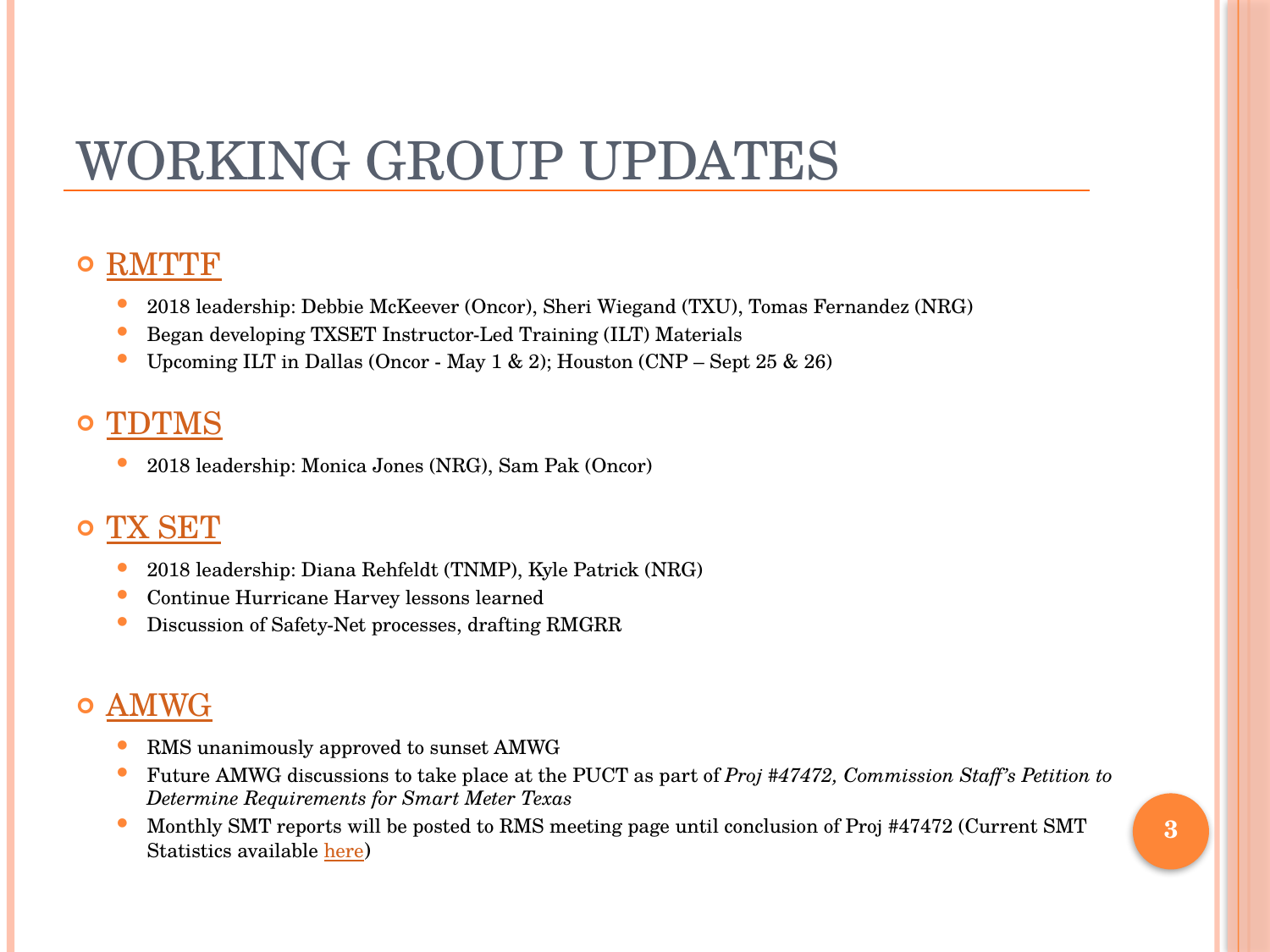

# Working Group Updates

RMTTF
2018 leadership: Debbie McKeever (Oncor), Sheri Wiegand (TXU), Tomas Fernandez (NRG)
Began developing TXSET Instructor-Led Training (ILT) Materials
Upcoming ILT in Dallas (Oncor - May 1 & 2); Houston (CNP – Sept 25 & 26)

TDTMS
2018 leadership: Monica Jones (NRG), Sam Pak (Oncor)

TX SET
2018 leadership: Diana Rehfeldt (TNMP), Kyle Patrick (NRG)
Continue Hurricane Harvey lessons learned
Discussion of Safety-Net processes, drafting RMGRR

AMWG
RMS unanimously approved to sunset AMWG
Future AMWG discussions to take place at the PUCT as part of Proj #47472, Commission Staff’s Petition to Determine Requirements for Smart Meter Texas
Monthly SMT reports will be posted to RMS meeting page until conclusion of Proj #47472 (Current SMT Statistics available here)

3